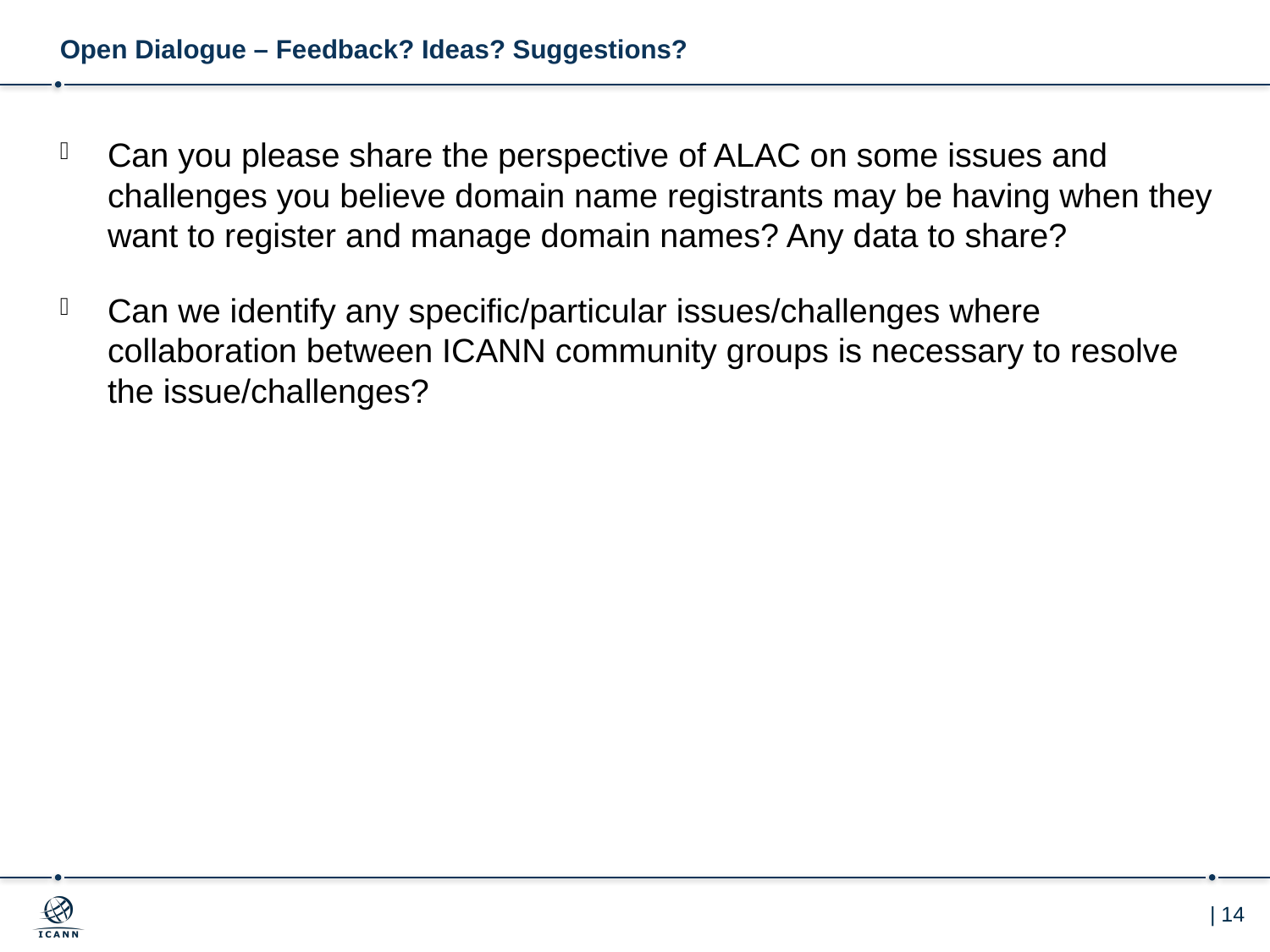

# Open Dialogue – Feedback? Ideas? Suggestions?
Can you please share the perspective of ALAC on some issues and challenges you believe domain name registrants may be having when they want to register and manage domain names? Any data to share?
Can we identify any specific/particular issues/challenges where collaboration between ICANN community groups is necessary to resolve the issue/challenges?